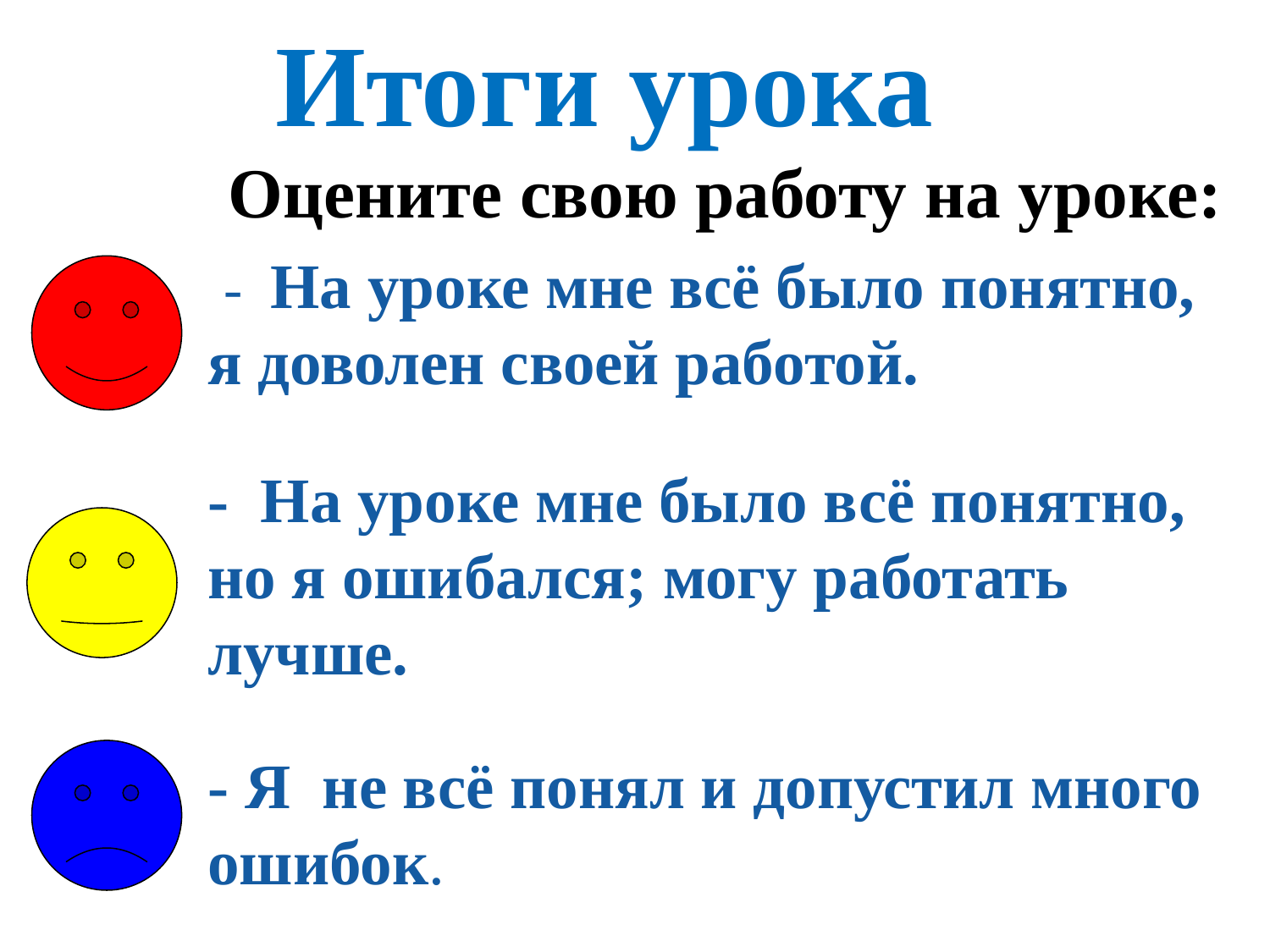

# Итоги урока
Оцените свою работу на уроке:
 -  На уроке мне всё было понятно, я доволен своей работой.

-  На уроке мне было всё понятно, но я ошибался; могу работать лучше.

- Я  не всё понял и допустил много ошибок.